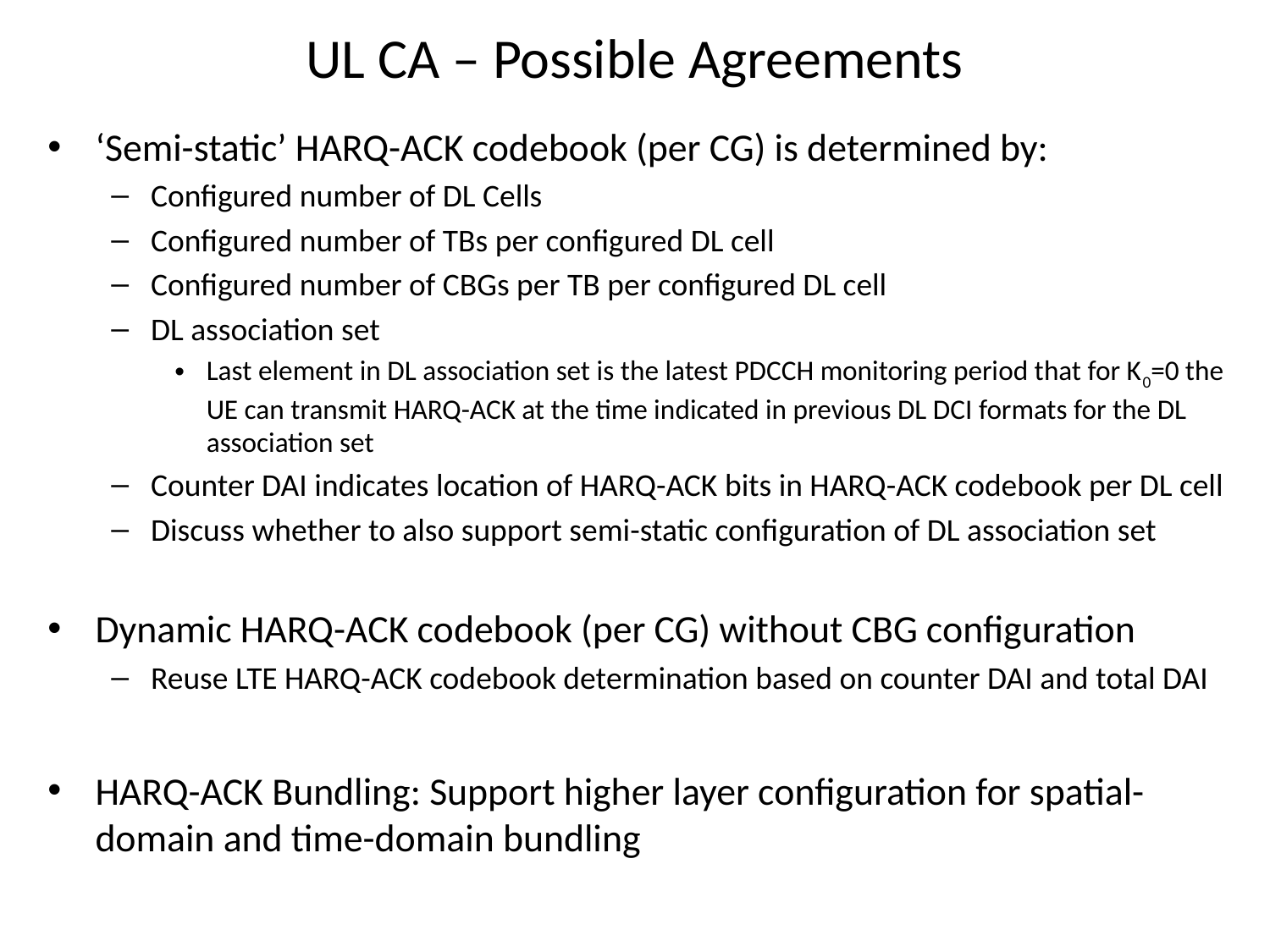

# UL CA – Possible Agreements
‘Semi-static’ HARQ-ACK codebook (per CG) is determined by:
Configured number of DL Cells
Configured number of TBs per configured DL cell
Configured number of CBGs per TB per configured DL cell
DL association set
Last element in DL association set is the latest PDCCH monitoring period that for K0=0 the UE can transmit HARQ-ACK at the time indicated in previous DL DCI formats for the DL association set
Counter DAI indicates location of HARQ-ACK bits in HARQ-ACK codebook per DL cell
Discuss whether to also support semi-static configuration of DL association set

Dynamic HARQ-ACK codebook (per CG) without CBG configuration
Reuse LTE HARQ-ACK codebook determination based on counter DAI and total DAI

HARQ-ACK Bundling: Support higher layer configuration for spatial-domain and time-domain bundling